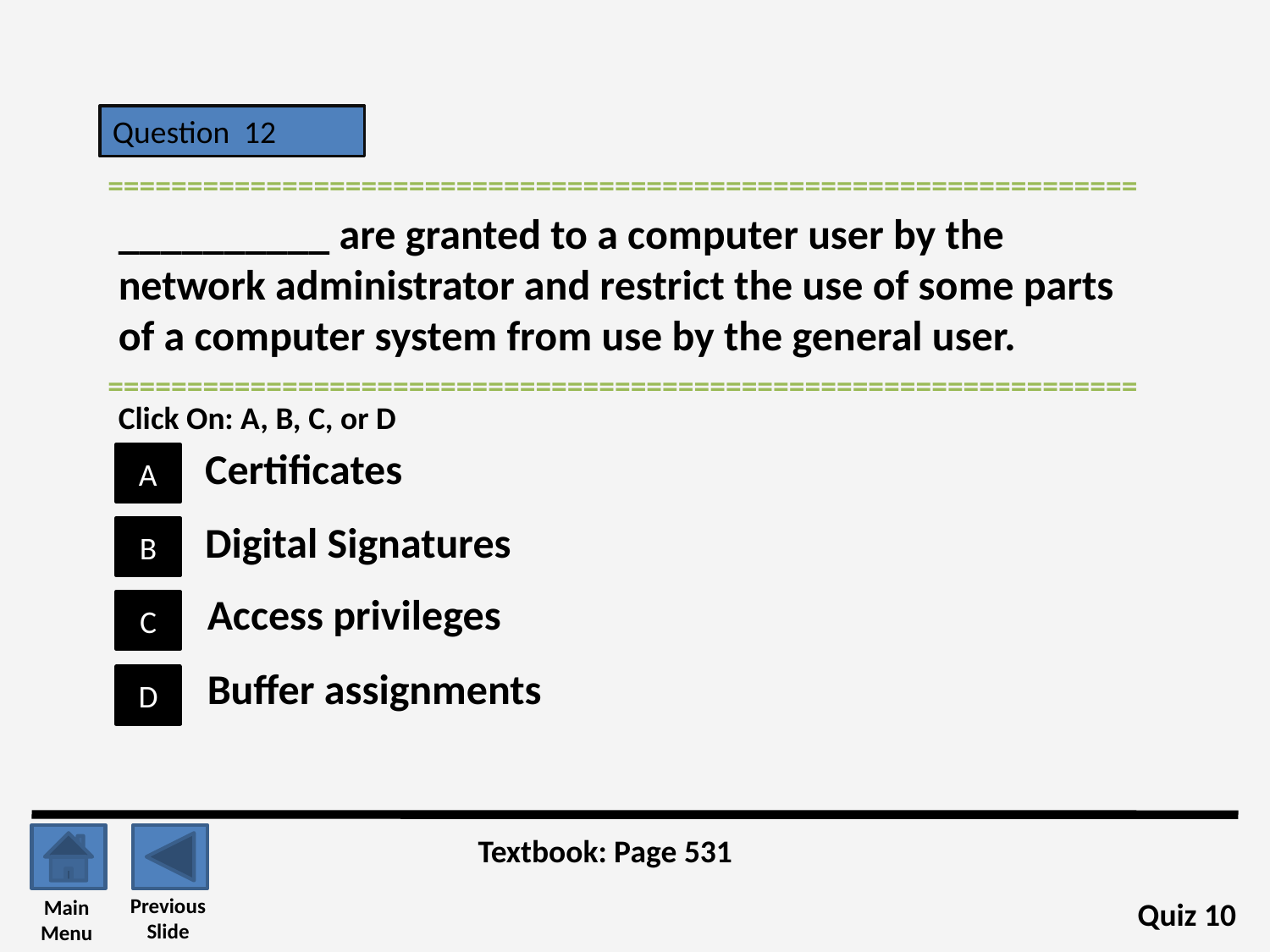

Question  12
=================================================================
__________ are granted to a computer user by the network administrator and restrict the use of some parts of a computer system from use by the general user.
=================================================================
Click On: A, B, C, or D
Certificates
A
Digital Signatures
B
Access privileges
C
Buffer assignments
D

Textbook: Page 531
Previous
Slide
Main
Menu
Quiz 10